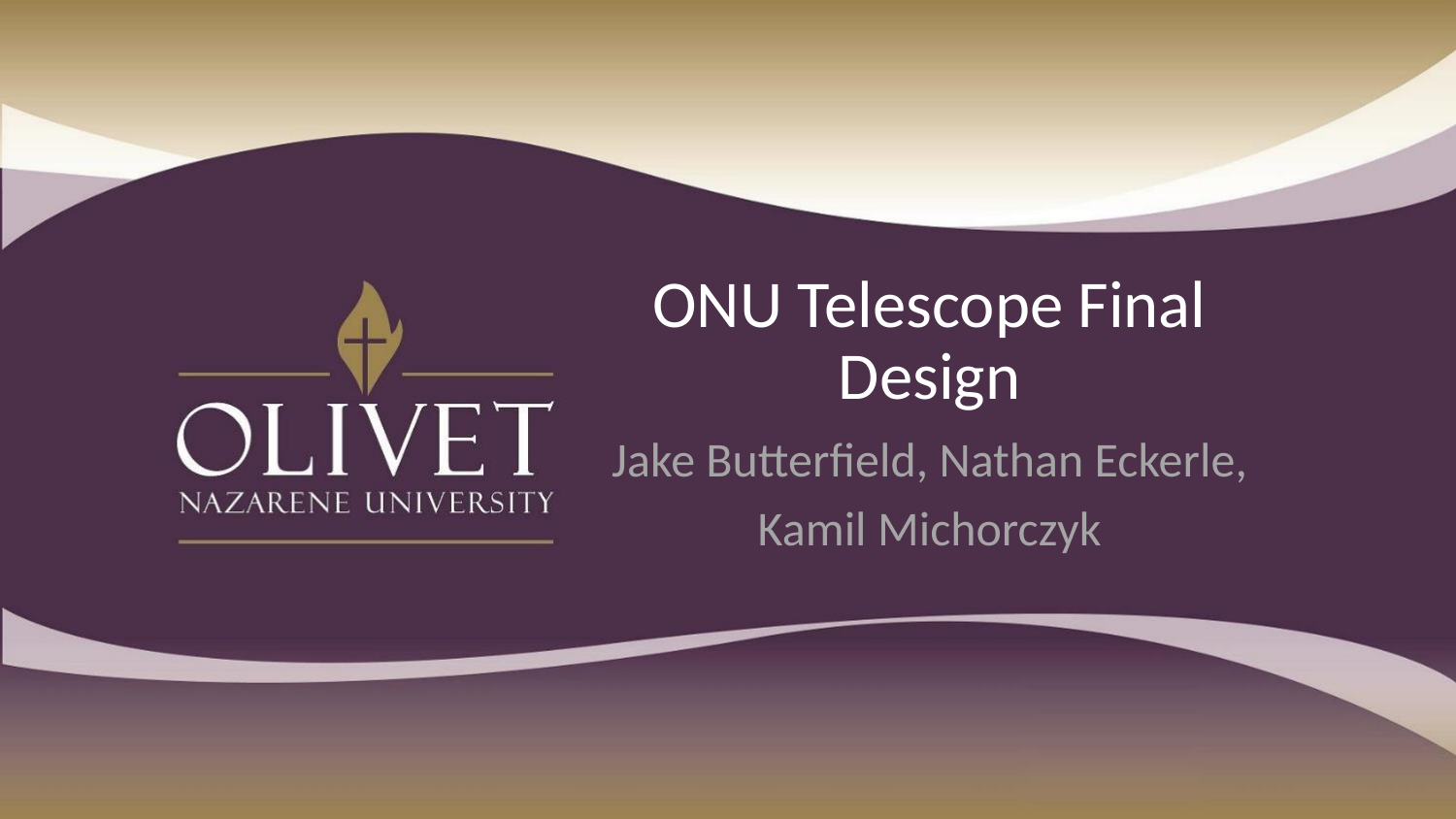

# ONU Telescope Final Design
Jake Butterfield, Nathan Eckerle,
Kamil Michorczyk